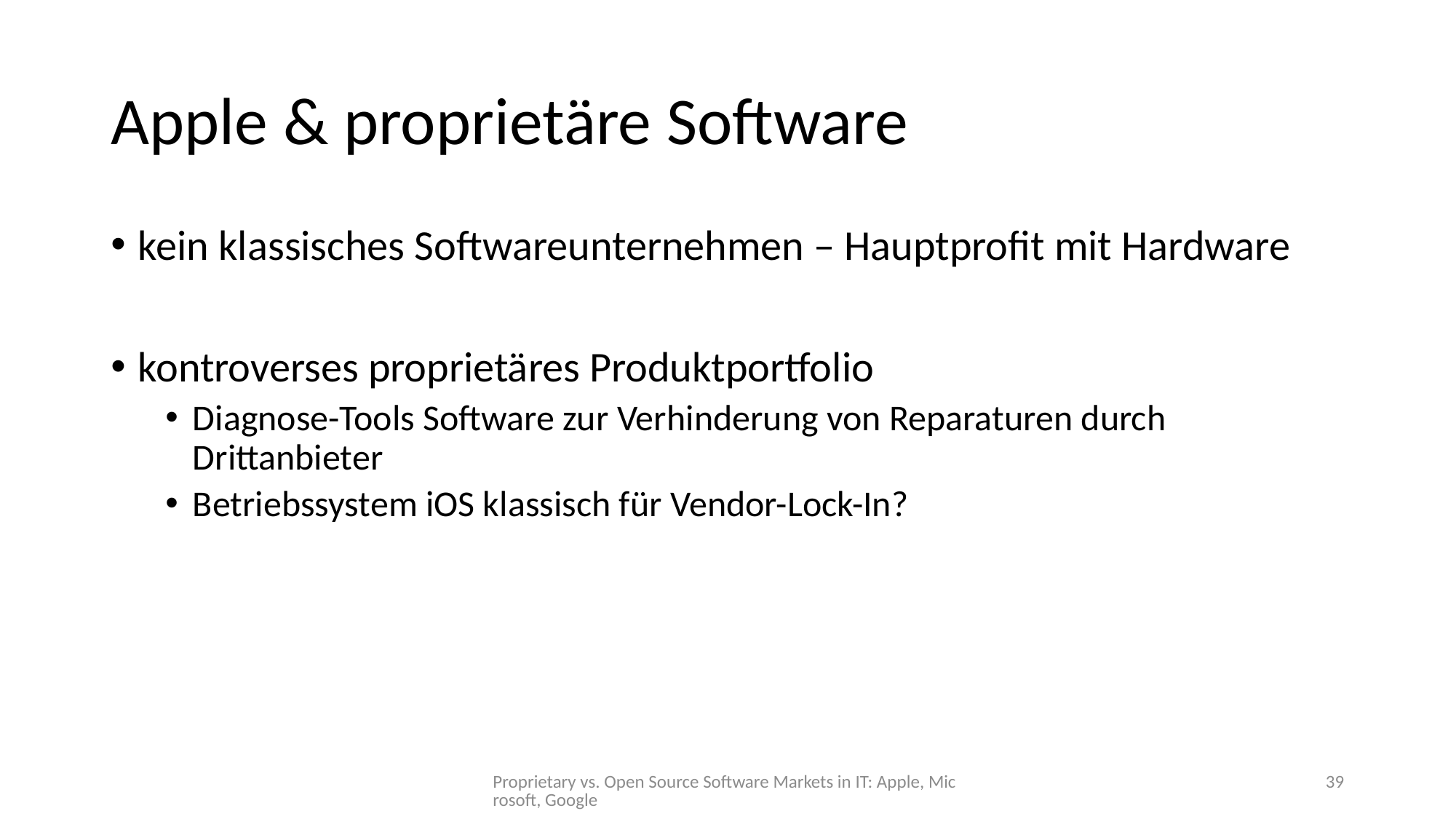

# Apple & proprietäre Software
kein klassisches Softwareunternehmen – Hauptprofit mit Hardware

kontroverses proprietäres Produktportfolio
Diagnose-Tools Software zur Verhinderung von Reparaturen durch Drittanbieter
Betriebssystem iOS klassisch für Vendor-Lock-In?
Proprietary vs. Open Source Software Markets in IT: Apple, Microsoft, Google
39